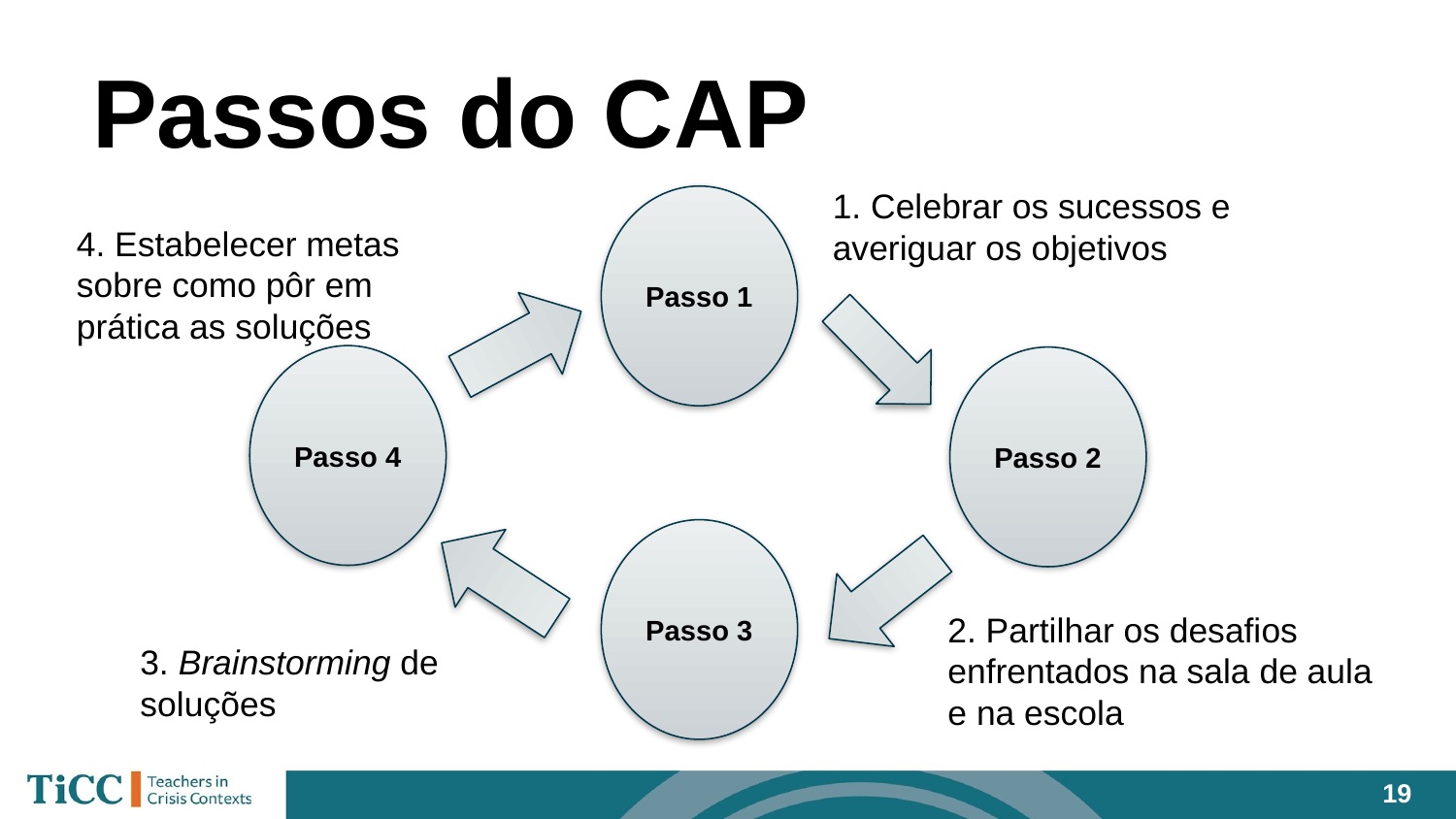

# Passos do CAP
1. Celebrar os sucessos e averiguar os objetivos
Passo 1
4. Estabelecer metas sobre como pôr em prática as soluções

Passo 4
Passo 2

Passo 3

2. Partilhar os desafios enfrentados na sala de aula e na escola
3. Brainstorming de soluções
19